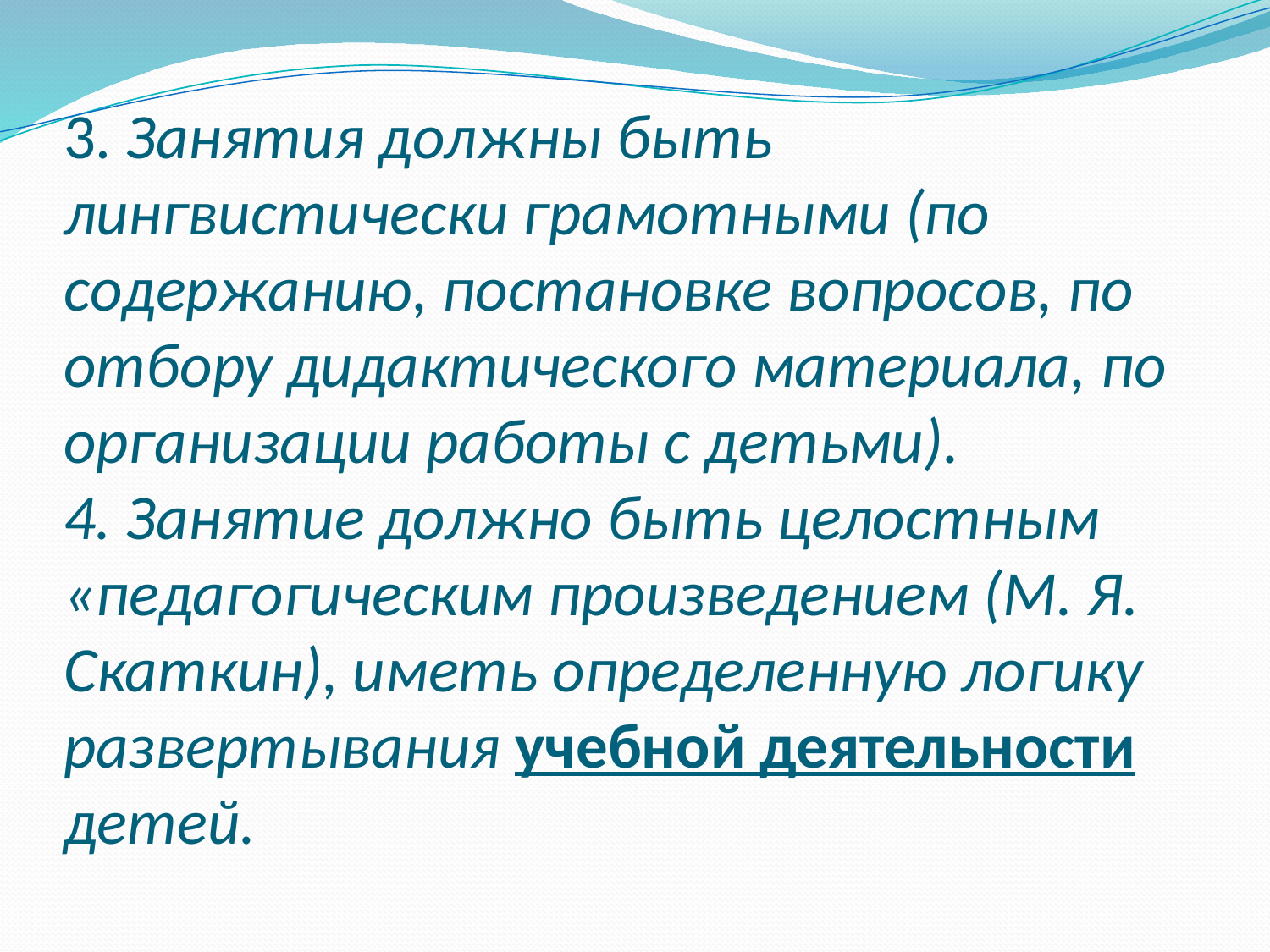

# 3. Занятия должны быть лингвистически грамотными (по содержанию, постановке вопросов, по отбору дидактического материала, по организации работы с детьми). 4. Занятие должно быть целостным «педагогическим произведением (М. Я. Скаткин), иметь определенную логику развертывания учебной деятельности детей.